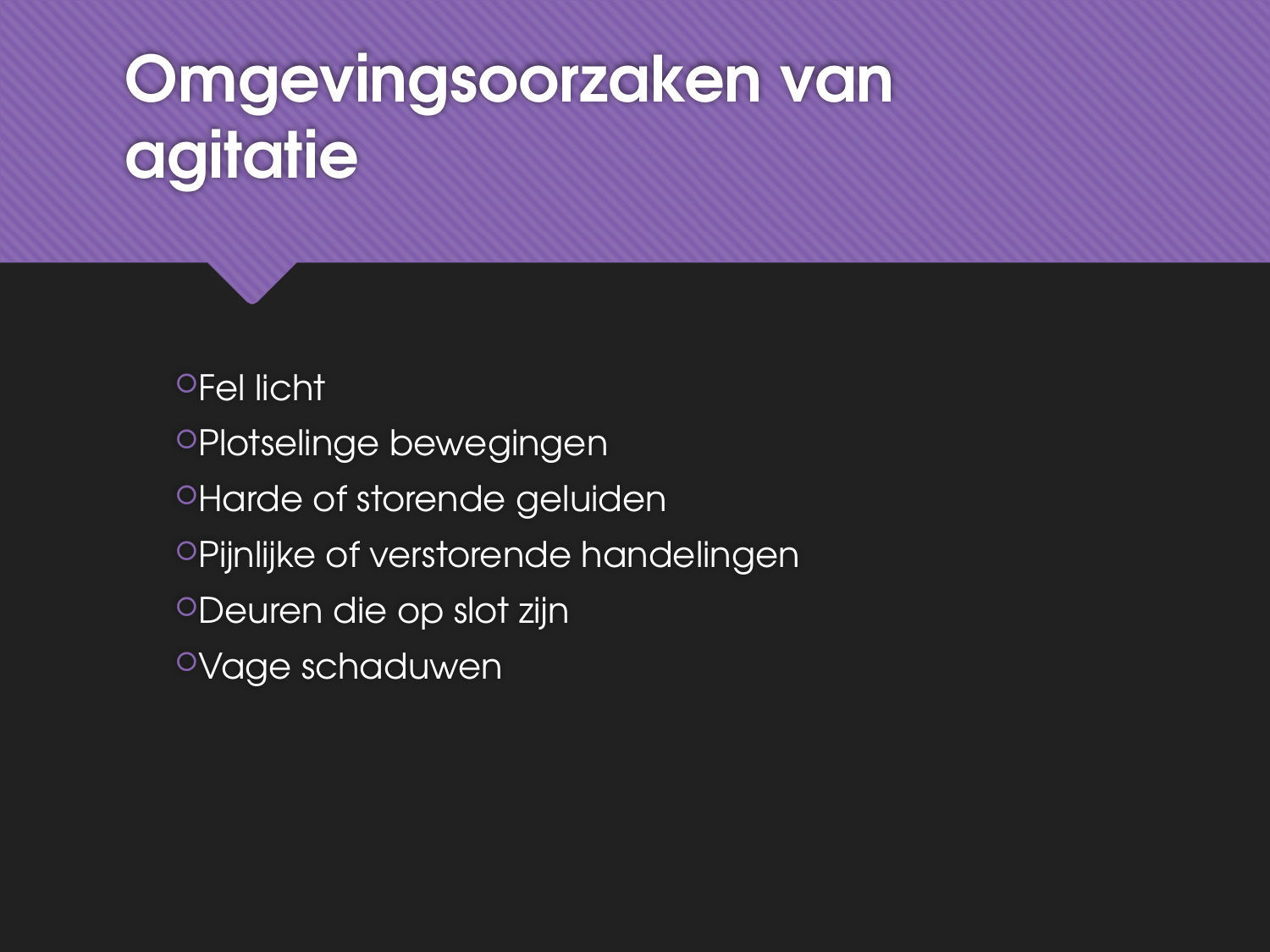

# Omgevingsoorzaken van agitatie
Fel licht
Plotselinge bewegingen
Harde of storende geluiden
Pijnlijke of verstorende handelingen
Deuren die op slot zijn
Vage schaduwen